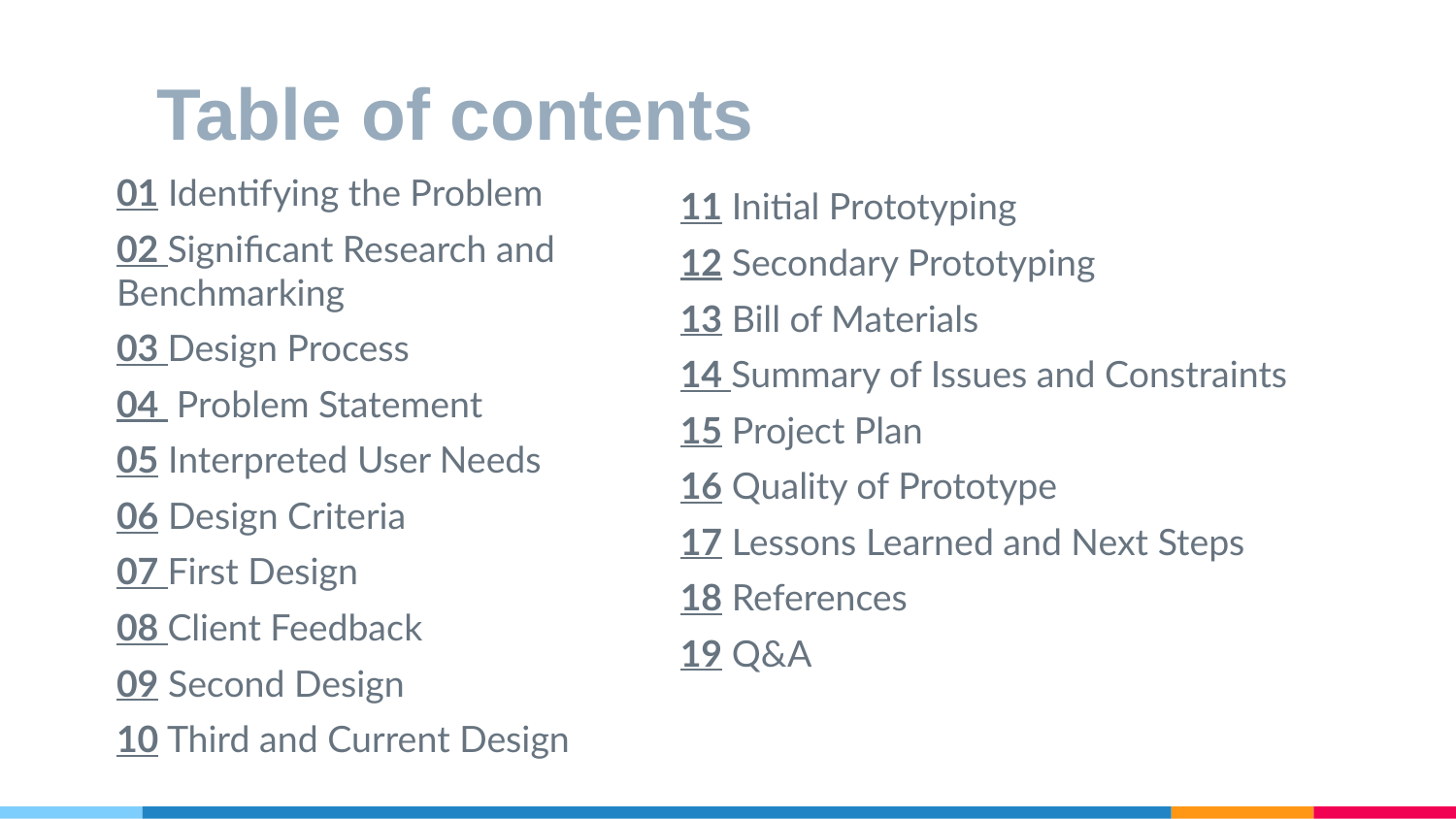

# Table of contents
01 Identifying the Problem
02 Significant Research and Benchmarking
03 Design Process
04  Problem Statement
05 Interpreted User Needs
06 Design Criteria
07 First Design
08 Client Feedback
09 Second Design
10 Third and Current Design
11 Initial Prototyping
12 Secondary Prototyping
13 Bill of Materials
14 Summary of Issues and Constraints
15 Project Plan
16 Quality of Prototype
17 Lessons Learned and Next Steps
18 References
19 Q&A